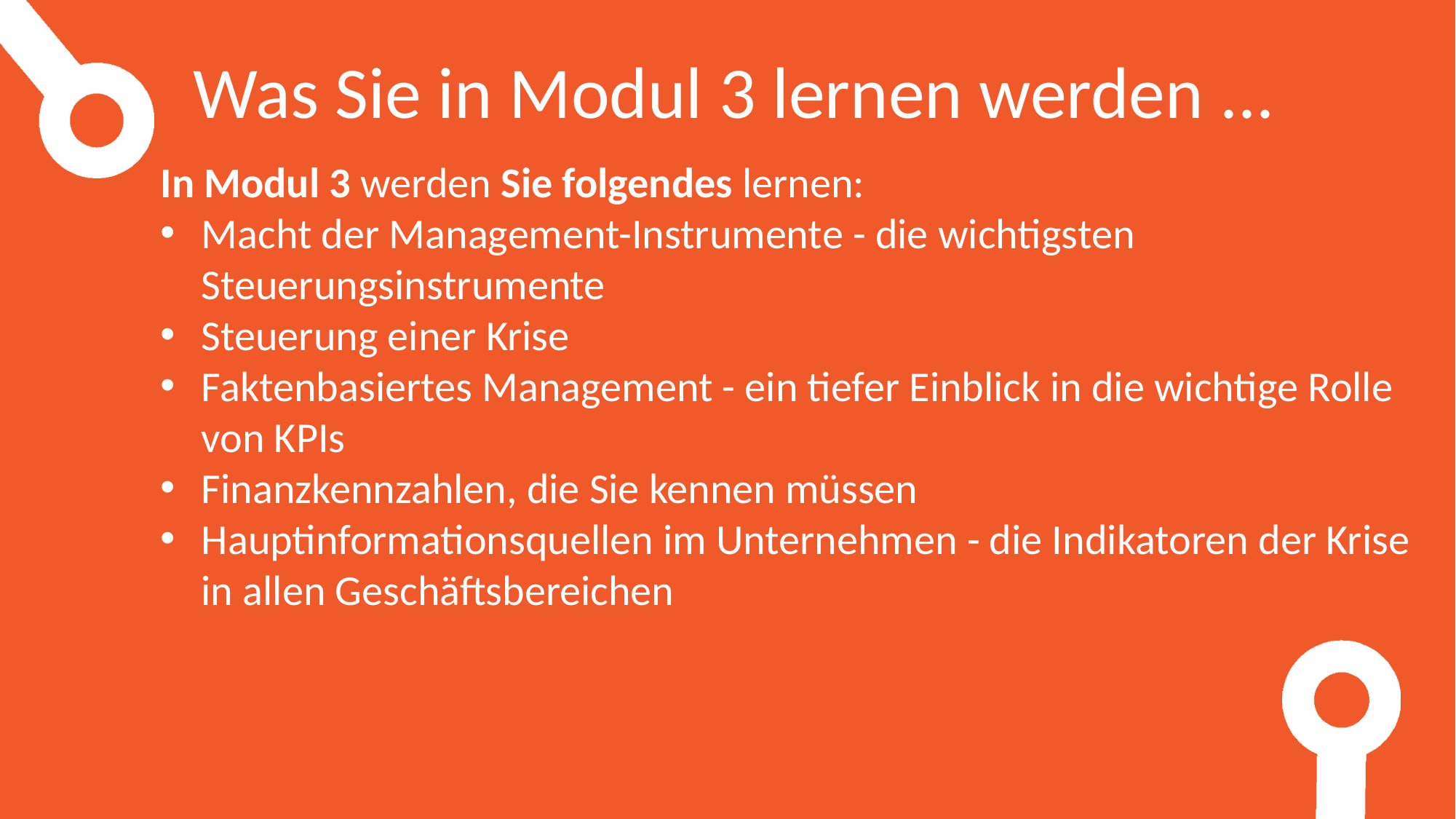

Was Sie in Modul 3 lernen werden ...
In Modul 3 werden Sie folgendes lernen:
Macht der Management-Instrumente - die wichtigsten Steuerungsinstrumente
Steuerung einer Krise
Faktenbasiertes Management - ein tiefer Einblick in die wichtige Rolle von KPIs
Finanzkennzahlen, die Sie kennen müssen
Hauptinformationsquellen im Unternehmen - die Indikatoren der Krise in allen Geschäftsbereichen